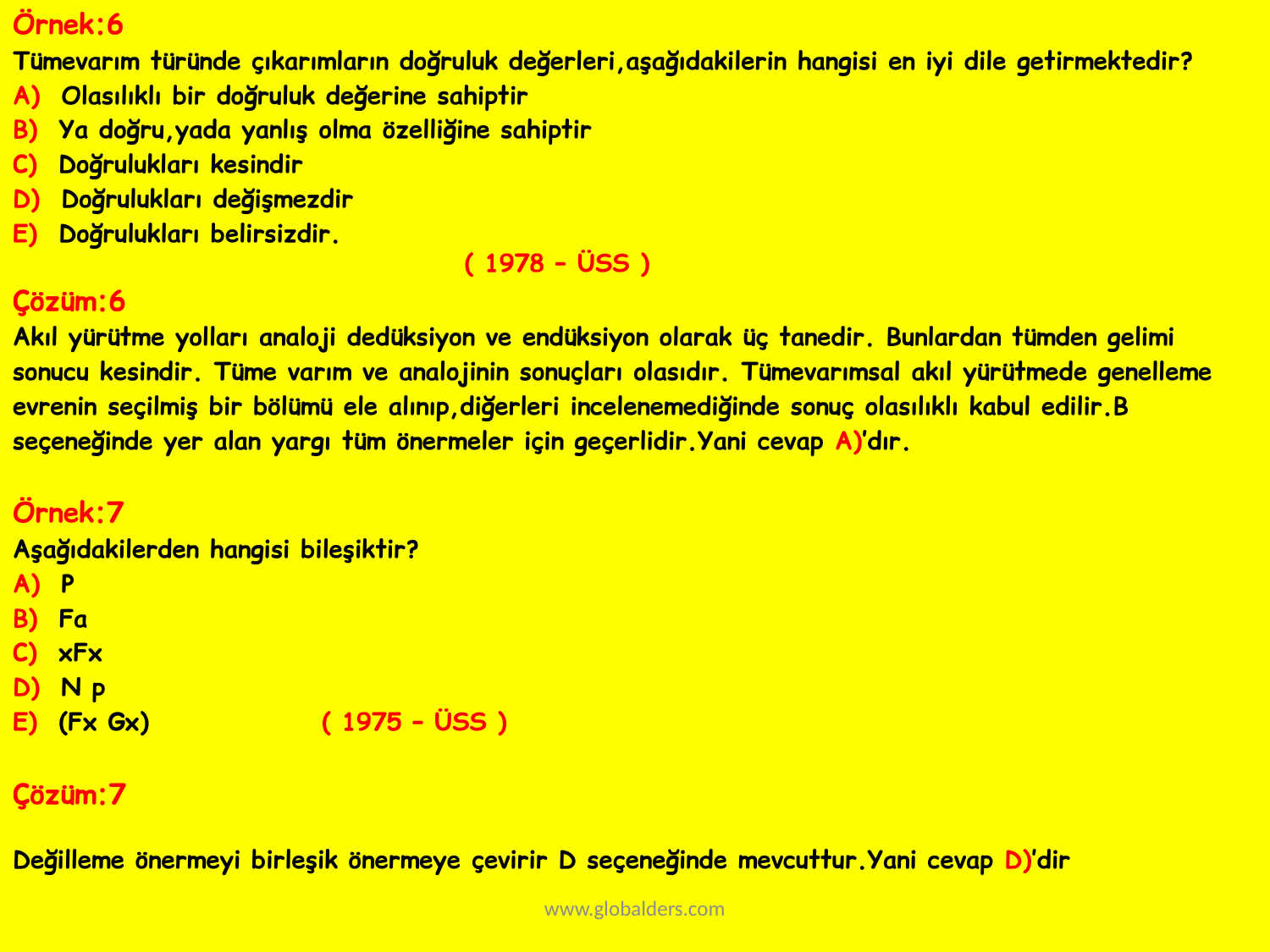

Örnek:6
Tümevarım türünde çıkarımların doğruluk değerleri,aşağıdakilerin hangisi en iyi dile getirmektedir?
A)  Olasılıklı bir doğruluk değerine sahiptir
B)  Ya doğru,yada yanlış olma özelliğine sahiptir
C)  Doğrulukları kesindir
D)  Doğrulukları değişmezdir
E)  Doğrulukları belirsizdir.
                                   ( 1978 – ÜSS )
Çözüm:6
Akıl yürütme yolları analoji dedüksiyon ve endüksiyon olarak üç tanedir. Bunlardan tümden gelimi
sonucu kesindir. Tüme varım ve analojinin sonuçları olasıdır. Tümevarımsal akıl yürütmede genelleme
evrenin seçilmiş bir bölümü ele alınıp,diğerleri incelenemediğinde sonuç olasılıklı kabul edilir.B
seçeneğinde yer alan yargı tüm önermeler için geçerlidir.Yani cevap A)’dır.

Örnek:7
Aşağıdakilerden hangisi bileşiktir?
A)  P
B)  Fa
C)  xFx
D)  N p
E)  (Fx Gx)                ( 1975 – ÜSS )

Çözüm:7
Değilleme önermeyi birleşik önermeye çevirir D seçeneğinde mevcuttur.Yani cevap D)’dir
www.globalders.com